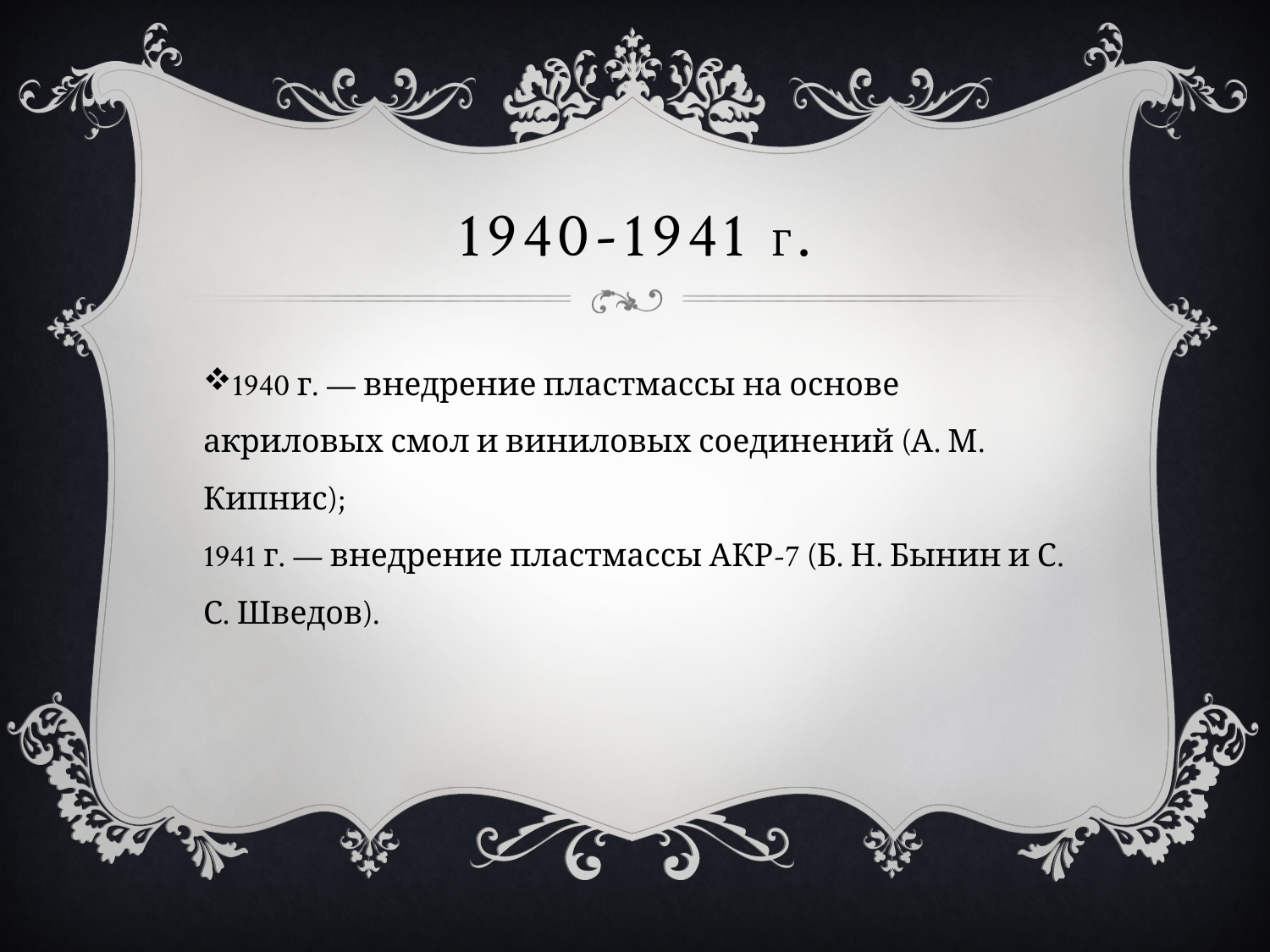

# 1940-1941 г.
1940 г. — внедрение пластмассы на основе акриловых смол и виниловых соединений (А. М. Кипнис); 
1941 г. — внедрение пластмассы АКР-7 (Б. Н. Бынин и С. С. Шведов).